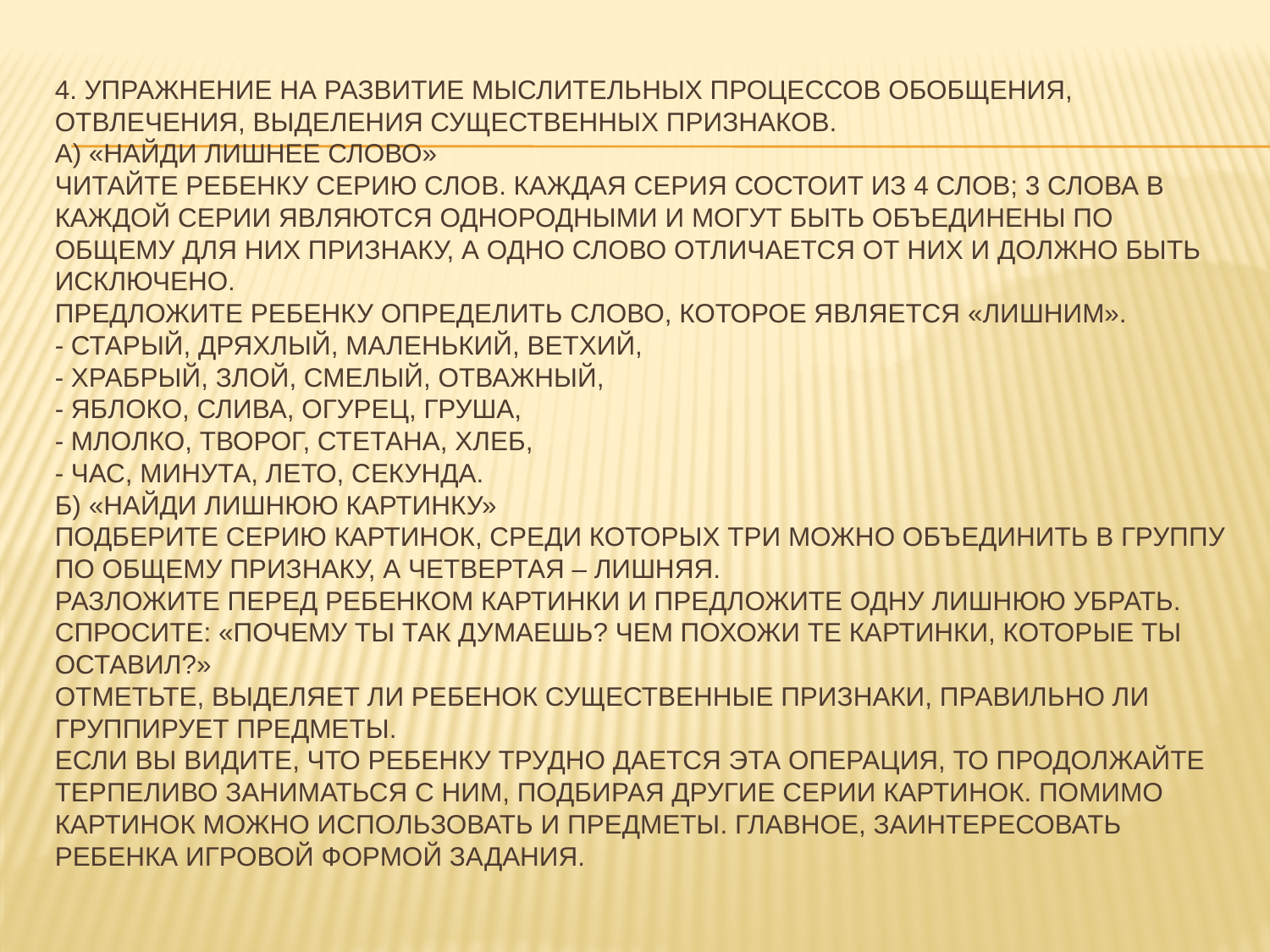

# 4. Упражнение на развитие мыслительных процессов обобщения, отвлечения, выделения существенных признаков. А) «Найди лишнее слово» Читайте ребенку серию слов. Каждая серия состоит из 4 слов; 3 слова в каждой серии являются однородными и могут быть объединены по общему для них признаку, а одно слово отличается от них и должно быть исключено. Предложите ребенку определить слово, которое является «лишним». - СТАРЫЙ, ДРЯХЛЫЙ, МАЛЕНЬКИЙ, ВЕТХИЙ, - ХРАБРЫЙ, ЗЛОЙ, СМЕЛЫЙ, ОТВАЖНЫЙ, - ЯБЛОКО, СЛИВА, ОГУРЕЦ, ГРУША, - МЛОЛКО, ТВОРОГ, СТЕТАНА, ХЛЕБ, - ЧАС, МИНУТА, ЛЕТО, СЕКУНДА. Б) «Найди лишнюю картинку» Подберите серию картинок, среди которых три можно объединить в группу по общему признаку, а четвертая – лишняя. Разложите перед ребенком картинки и предложите одну лишнюю убрать. Спросите: «Почему ты так думаешь? Чем похожи те картинки, которые ты оставил?» Отметьте, выделяет ли ребенок существенные признаки, правильно ли группирует предметы. Если вы видите, что ребенку трудно дается эта операция, то продолжайте терпеливо заниматься с ним, подбирая другие серии картинок. Помимо картинок можно использовать и предметы. Главное, заинтересовать ребенка игровой формой задания.